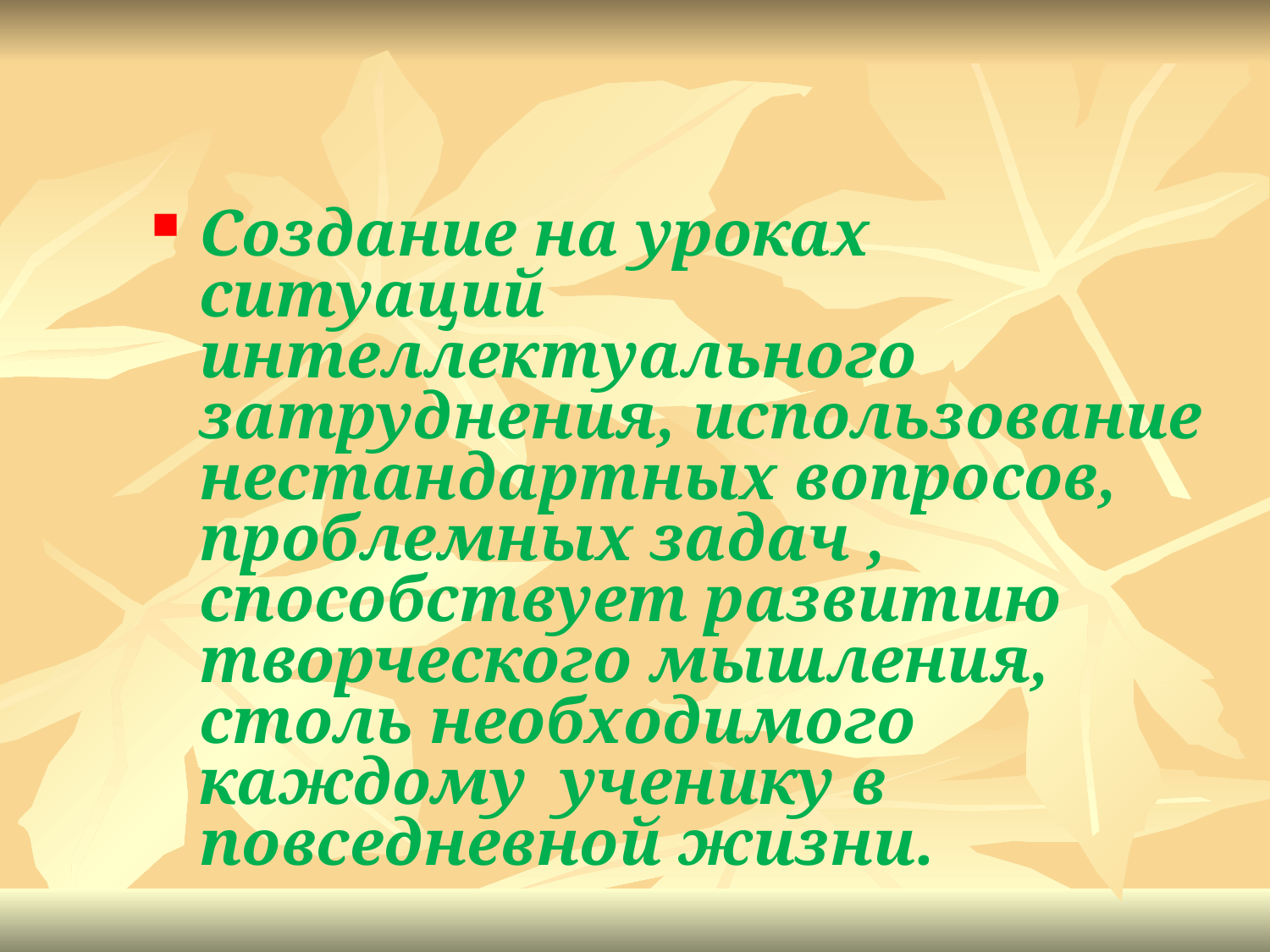

Создание на уроках ситуаций интеллектуального затруднения, использование нестандартных вопросов, проблемных задач , способствует развитию творческого мышления, столь необходимого каждому  ученику в повседневной жизни.